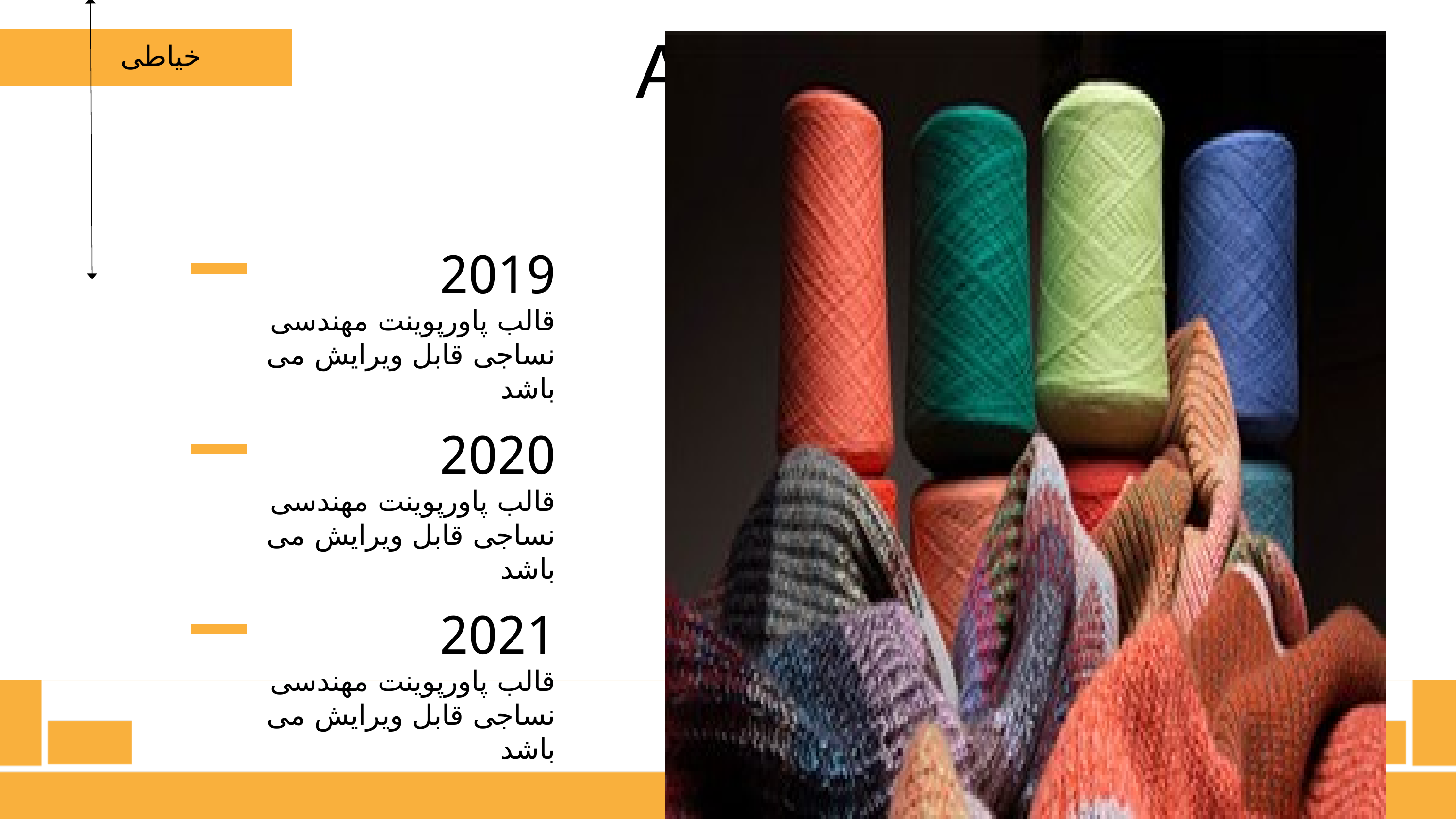

Area 1

خیاطی

2019

قالب پاورپوینت مهندسی نساجی قابل ویرایش می باشد
2020

قالب پاورپوینت مهندسی نساجی قابل ویرایش می باشد
2021

قالب پاورپوینت مهندسی نساجی قابل ویرایش می باشد